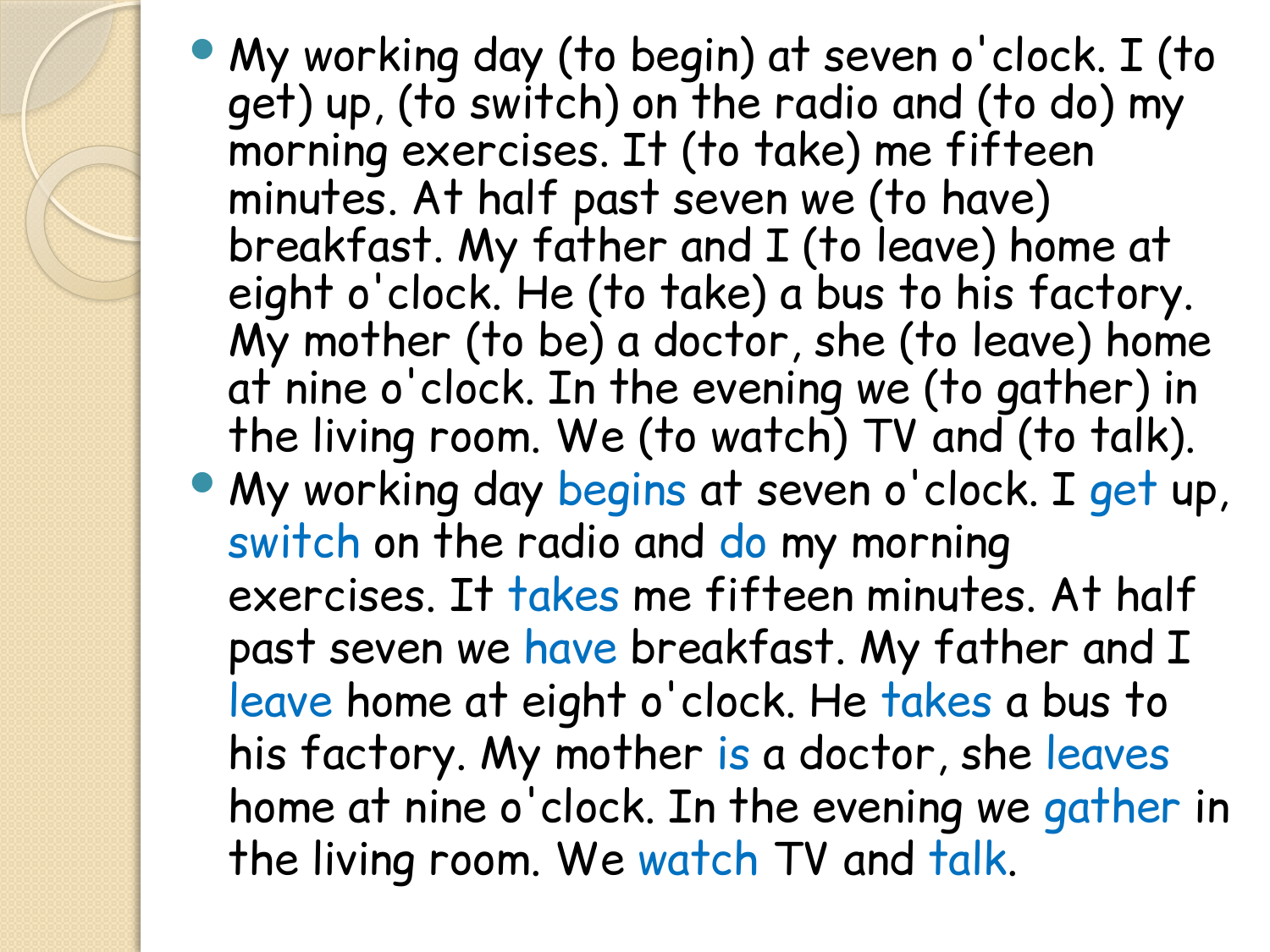

My working day (to begin) at seven o'clock. I (to get) up, (to switch) on the radio and (to do) my morning exercises. It (to take) me fifteen minutes. At half past seven we (to have) breakfast. My father and I (to leave) home at eight o'clock. He (to take) a bus to his factory. My mother (to be) a doctor, she (to leave) home at nine o'clock. In the evening we (to gather) in the living room. We (to watch) TV and (to talk).
My working day begins at seven o'clock. I get up, switch on the radio and do my morning exercises. It takes me fifteen minutes. At half past seven we have breakfast. My father and I leave home at eight o'clock. He takes a bus to his factory. My mother is a doctor, she leaves home at nine o'clock. In the evening we gather in the living room. We watch TV and talk.